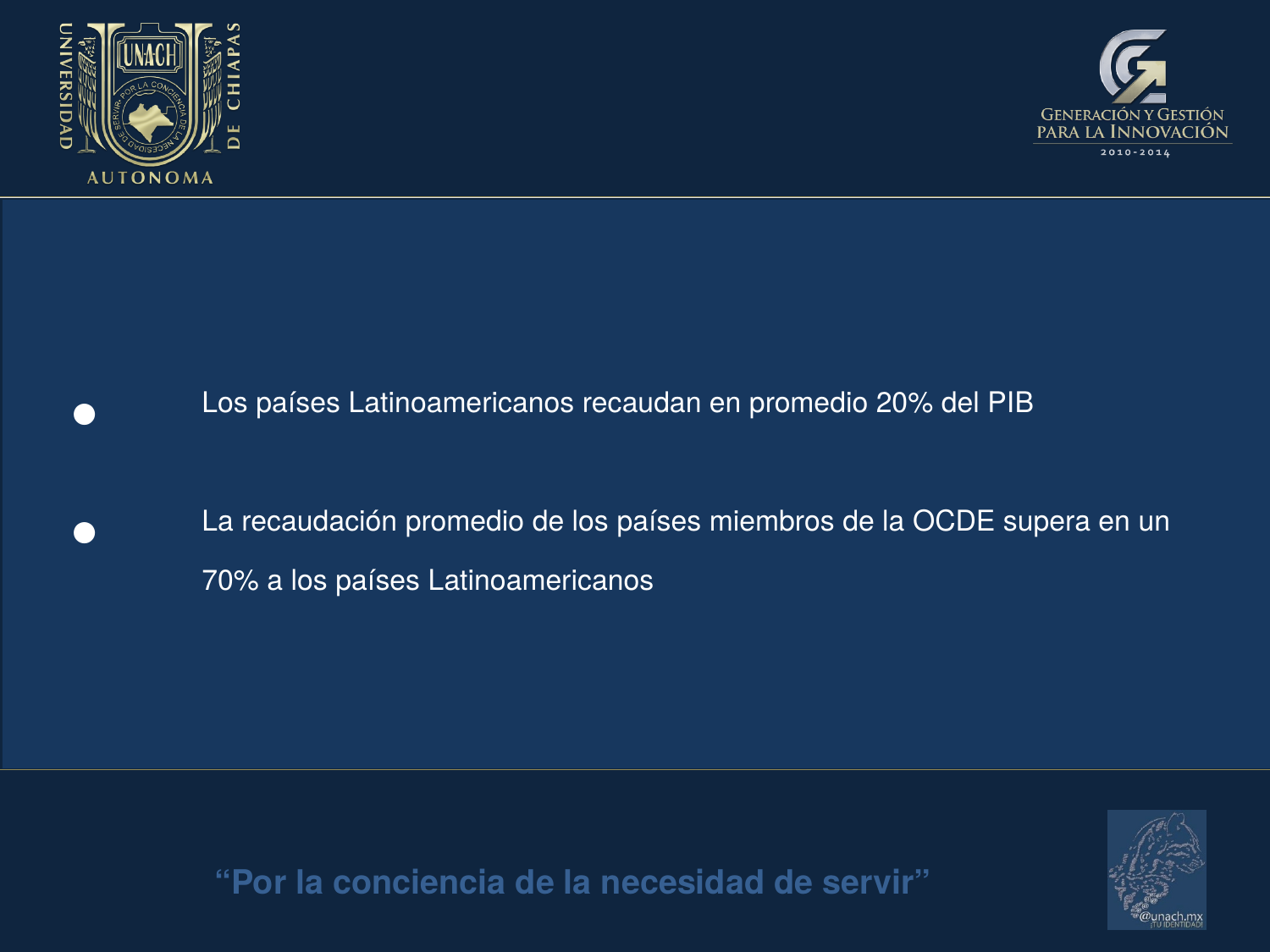

Los países Latinoamericanos recaudan en promedio 20% del PIB

La recaudación promedio de los países miembros de la OCDE supera en un 70% a los países Latinoamericanos